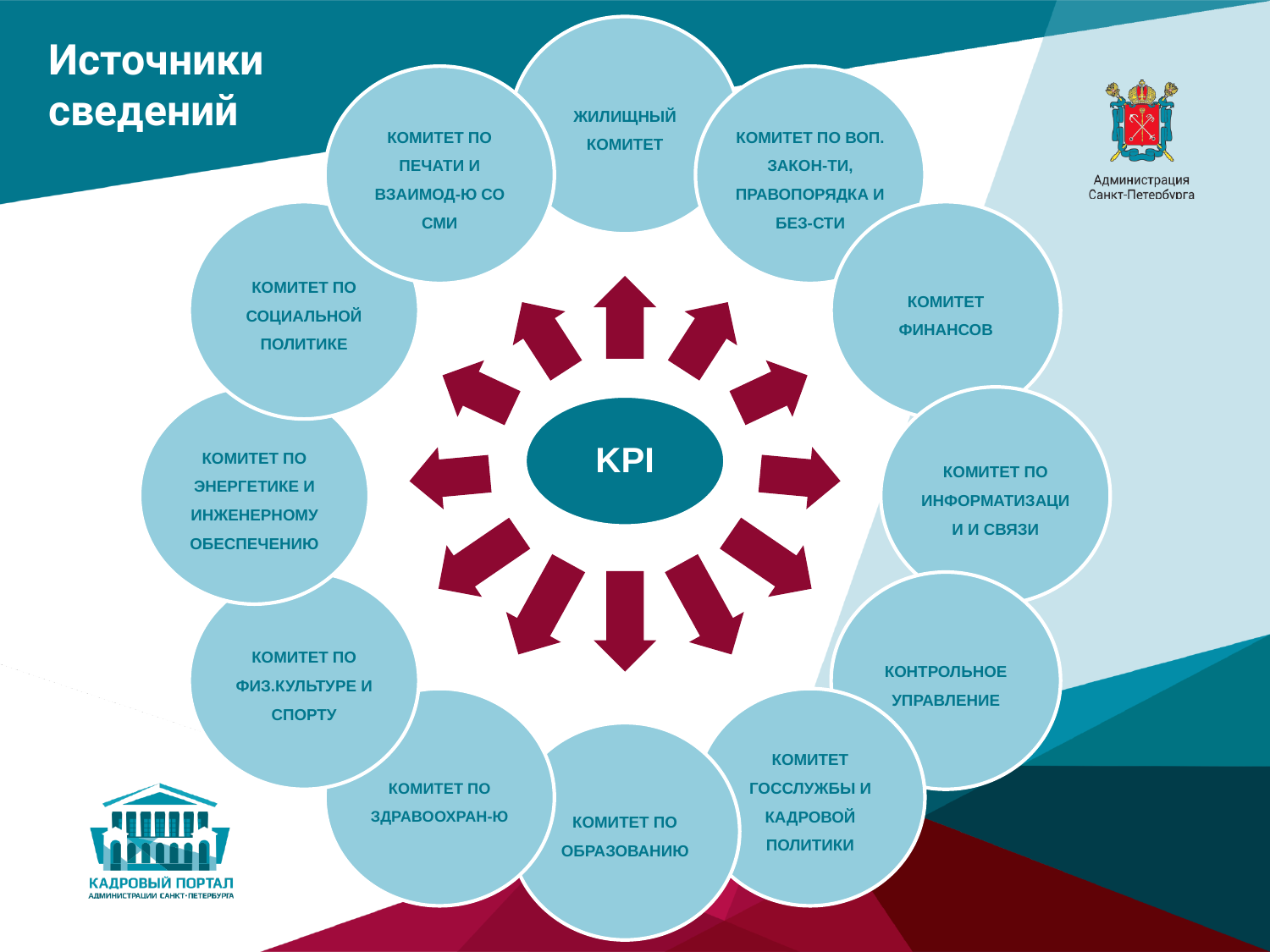

KPI

ЖИЛИЩНЫЙ КОМИТЕТ

КОМИТЕТ ПО ВОП. ЗАКОН-ТИ, ПРАВОПОРЯДКА И БЕЗ-СТИ

КОМИТЕТ ФИНАНСОВ

КОМИТЕТ ПО ИНФОРМАТИЗАЦИИ И СВЯЗИ

КОНТРОЛЬНОЕ УПРАВЛЕНИЕ

КОМИТЕТ ГОССЛУЖБЫ И КАДРОВОЙ ПОЛИТИКИ

КОМИТЕТ ПО ОБРАЗОВАНИЮ

КОМИТЕТ ПО ЗДРАВООХРАН-Ю

КОМИТЕТ ПО ФИЗ.КУЛЬТУРЕ И СПОРТУ

КОМИТЕТ ПО ЭНЕРГЕТИКЕ И ИНЖЕНЕРНОМУ ОБЕСПЕЧЕНИЮ

КОМИТЕТ ПО СОЦИАЛЬНОЙ ПОЛИТИКЕ

КОМИТЕТ ПО ПЕЧАТИ И ВЗАИМОД-Ю СО СМИ
Источники
сведений